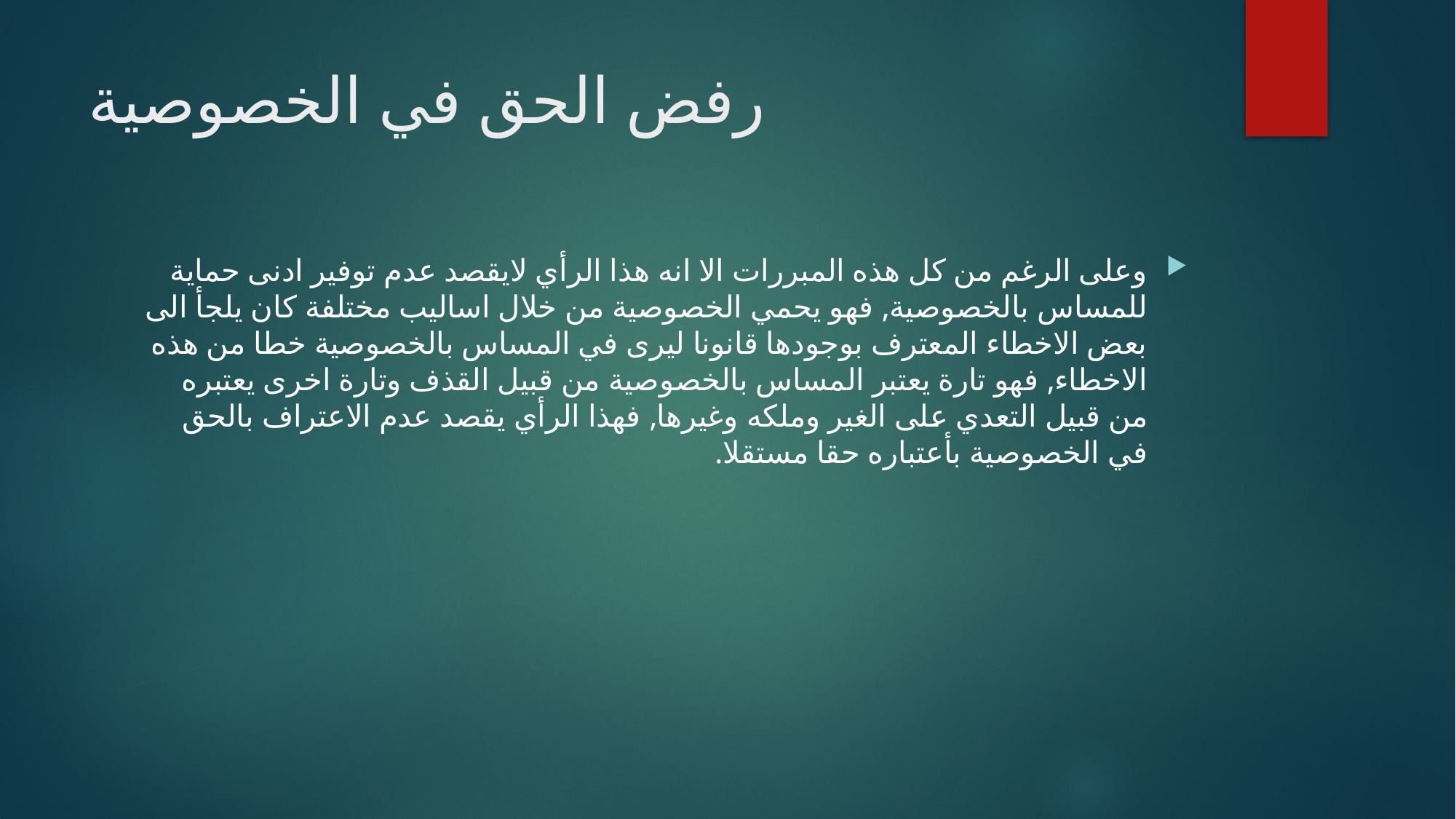

# رفض الحق في الخصوصية
وعلى الرغم من كل هذه المبررات الا انه هذا الرأي لايقصد عدم توفير ادنى حماية للمساس بالخصوصية, فهو يحمي الخصوصية من خلال اساليب مختلفة كان يلجأ الى بعض الاخطاء المعترف بوجودها قانونا ليرى في المساس بالخصوصية خطا من هذه الاخطاء, فهو تارة يعتبر المساس بالخصوصية من قبيل القذف وتارة اخرى يعتبره من قبيل التعدي على الغير وملكه وغيرها, فهذا الرأي يقصد عدم الاعتراف بالحق في الخصوصية بأعتباره حقا مستقلا.